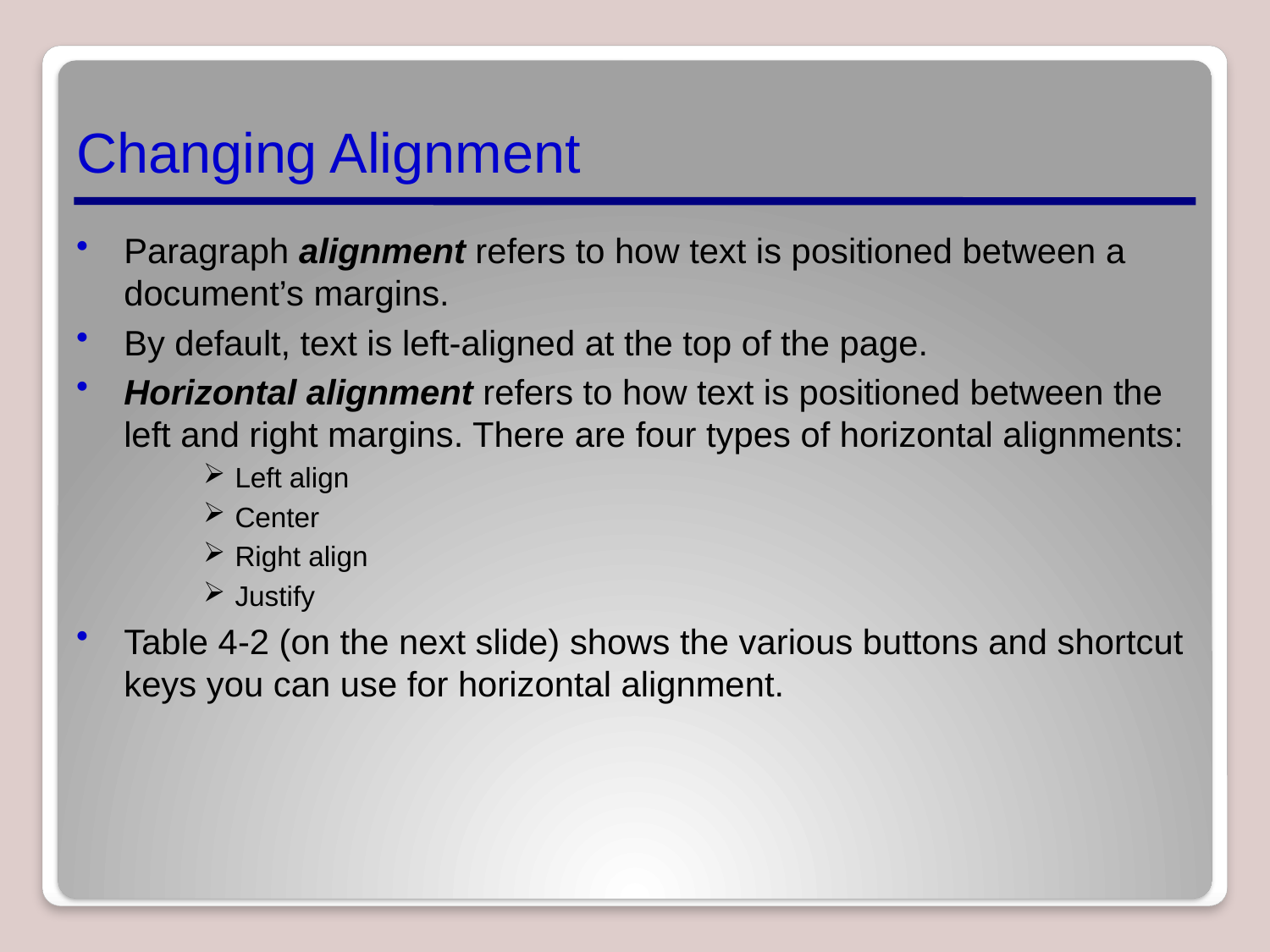

# Changing Alignment
Paragraph alignment refers to how text is positioned between a document’s margins.
By default, text is left-aligned at the top of the page.
Horizontal alignment refers to how text is positioned between the left and right margins. There are four types of horizontal alignments:
Left align
Center
Right align
Justify
Table 4-2 (on the next slide) shows the various buttons and shortcut keys you can use for horizontal alignment.